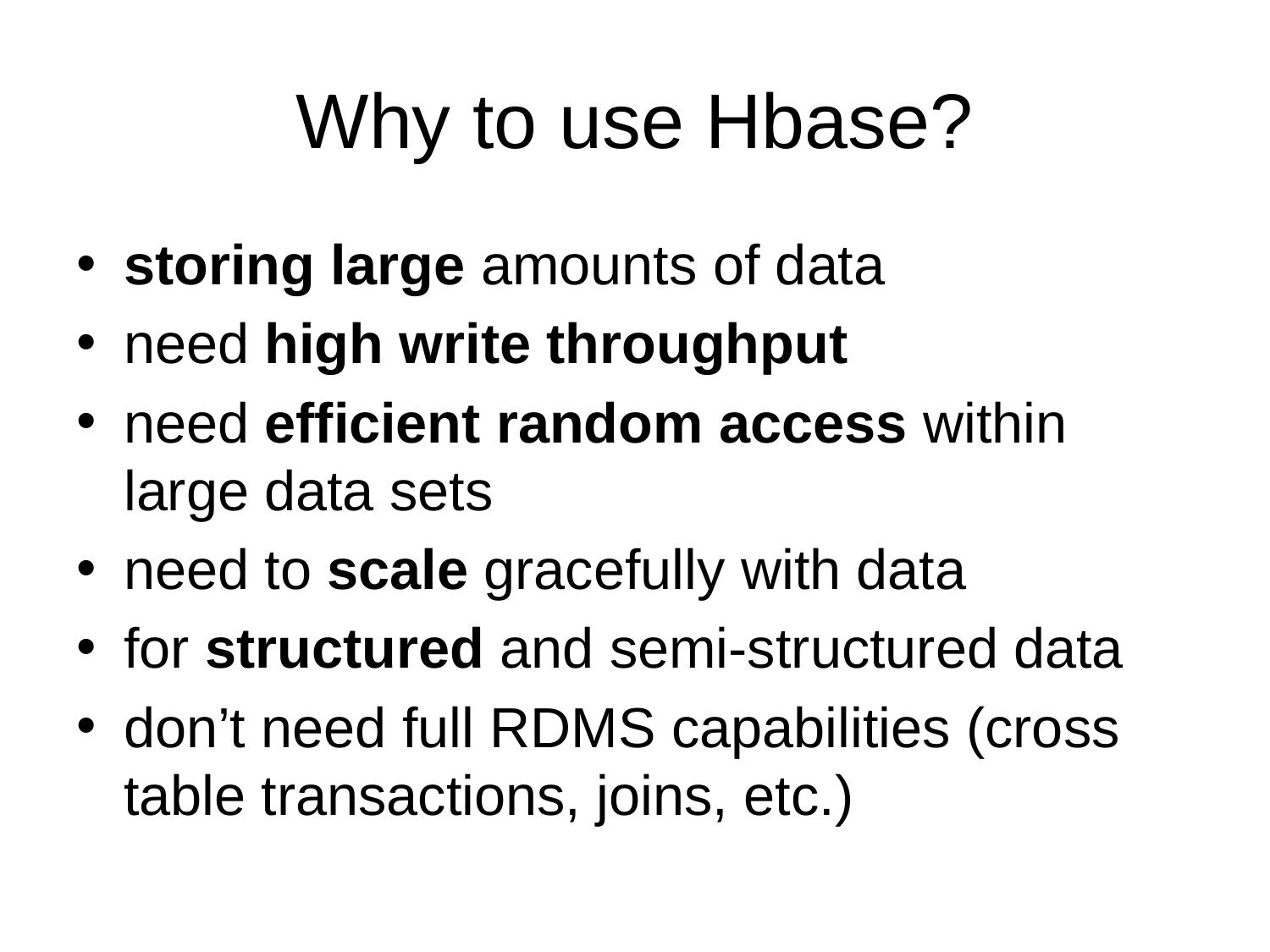

# Why to use Hbase?
storing large amounts of data
need high write throughput
need efficient random access within large data sets
need to scale gracefully with data
for structured and semi-structured data
don’t need full RDMS capabilities (cross table transactions, joins, etc.)